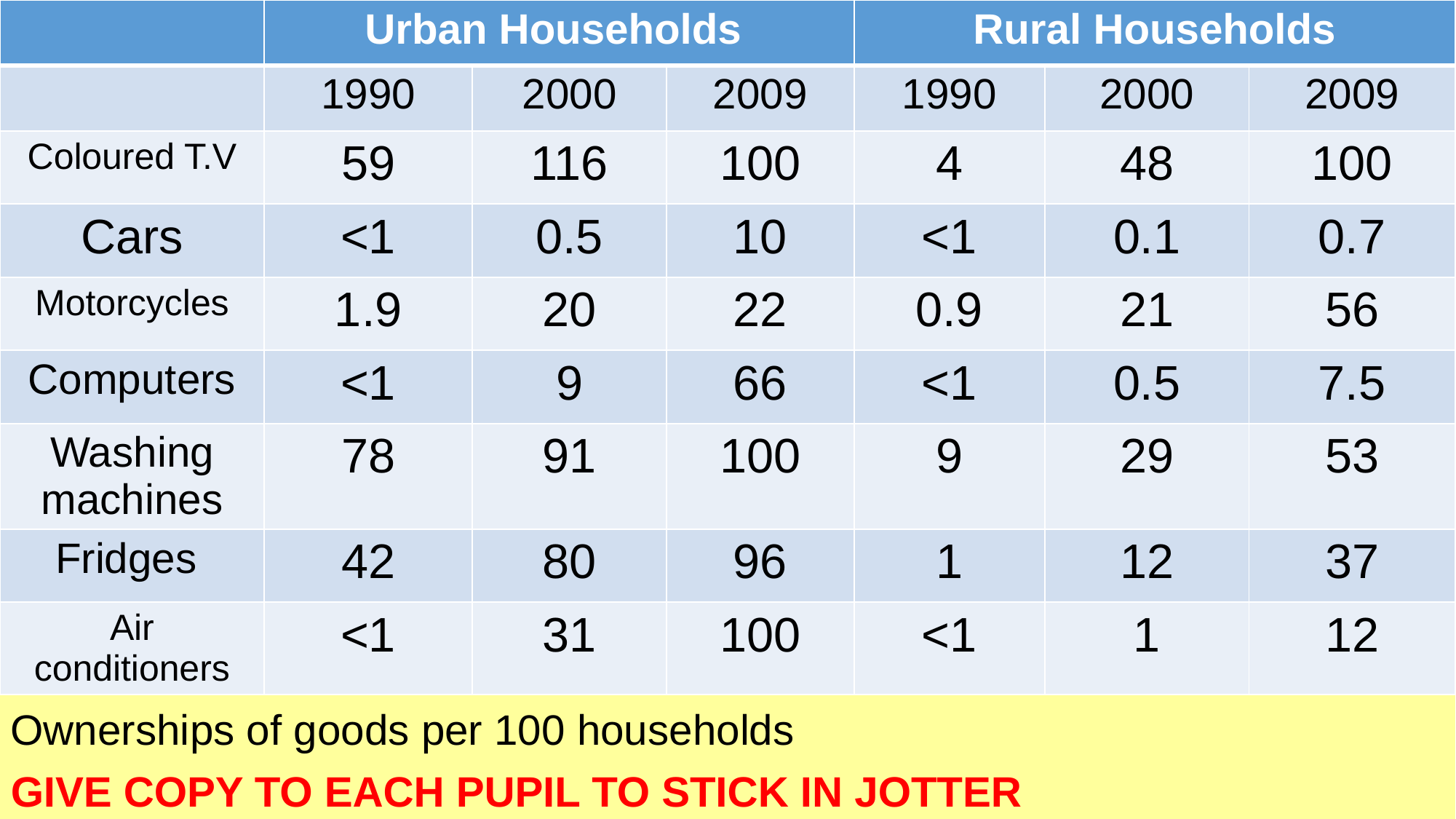

|  | Urban Households |  |  | Rural Households |  |  |
| --- | --- | --- | --- | --- | --- | --- |
|  | 1990 | 2000 | 2009 | 1990 | 2000 | 2009 |
| Coloured T.V | 59 | 116 | 100 | 4 | 48 | 100 |
| Cars | <1 | 0.5 | 10 | <1 | 0.1 | 0.7 |
| Motorcycles | 1.9 | 20 | 22 | 0.9 | 21 | 56 |
| Computers | <1 | 9 | 66 | <1 | 0.5 | 7.5 |
| Washing machines | 78 | 91 | 100 | 9 | 29 | 53 |
| Fridges | 42 | 80 | 96 | 1 | 12 | 37 |
| Air conditioners | <1 | 31 | 100 | <1 | 1 | 12 |
#
Ownerships of goods per 100 households
GIVE COPY TO EACH PUPIL TO STICK IN JOTTER